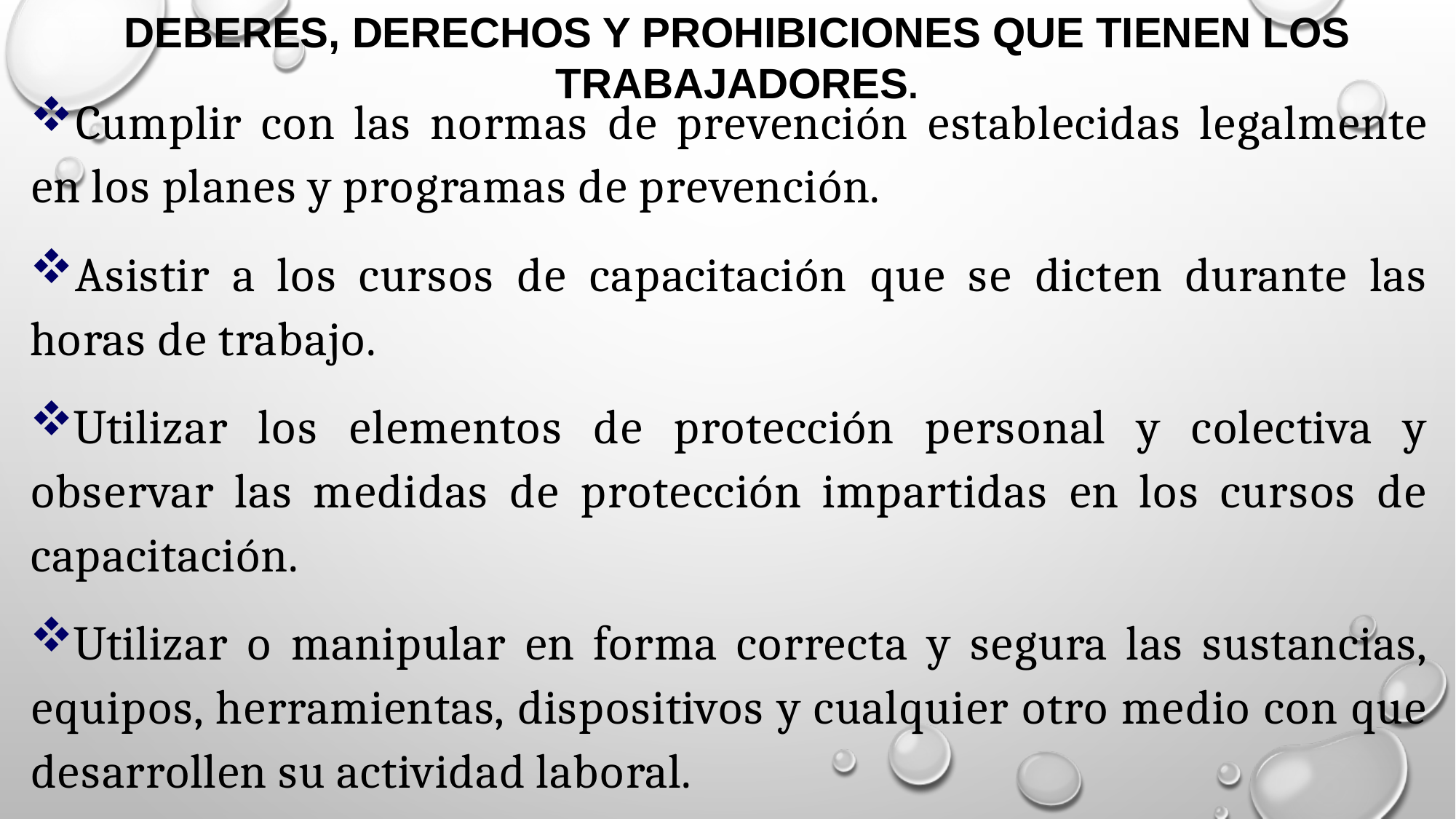

DEBERES, DERECHOS Y Prohibiciones QUE TIENEN LOS TRABAJADORES.
Cumplir con las normas de prevención establecidas legalmente en los planes y programas de prevención.
Asistir a los cursos de capacitación que se dicten durante las horas de trabajo.
Utilizar los elementos de protección personal y colectiva y observar las medidas de protección impartidas en los cursos de capacitación.
Utilizar o manipular en forma correcta y segura las sustancias, equipos, herramientas, dispositivos y cualquier otro medio con que desarrollen su actividad laboral.